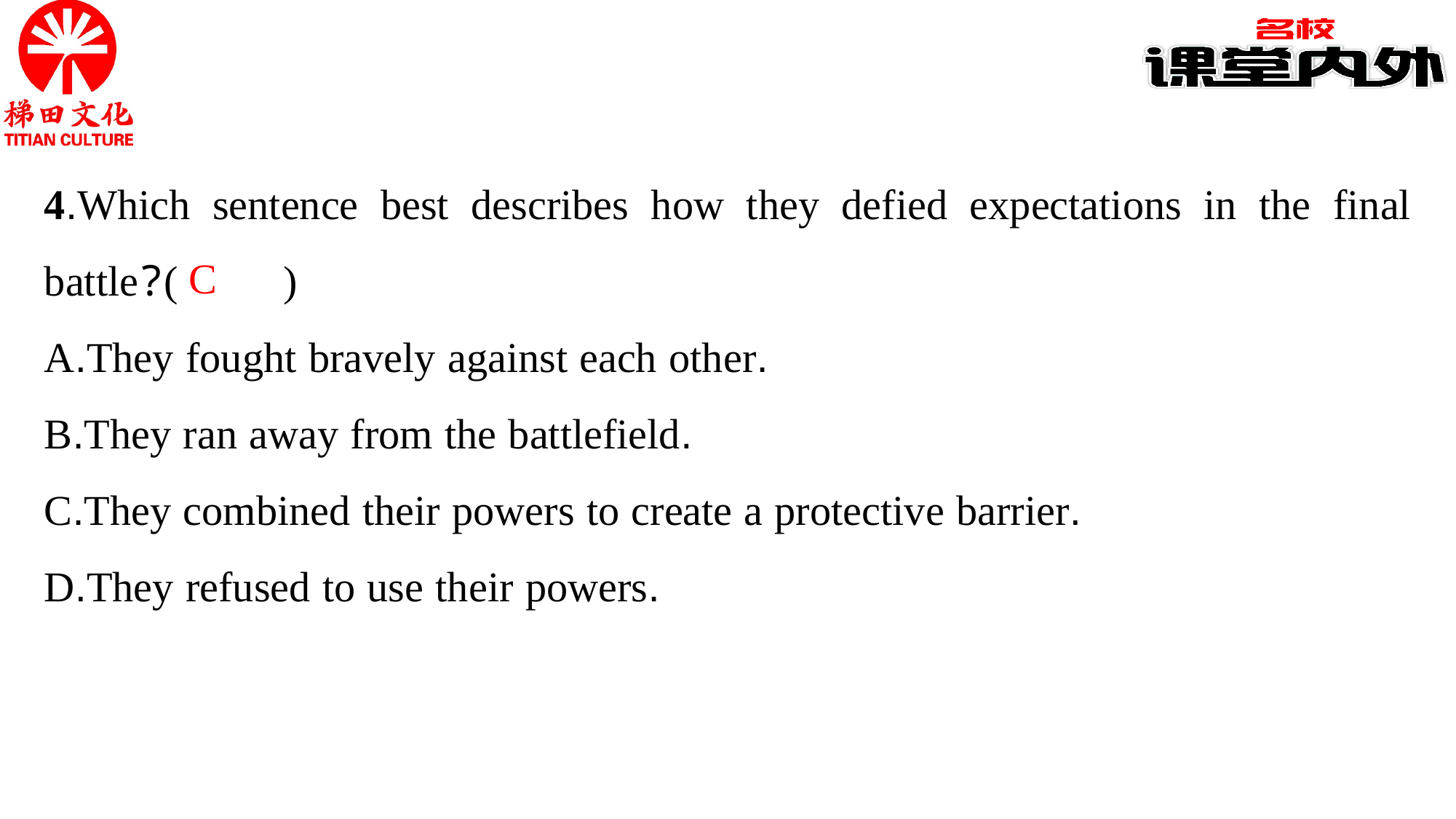

4.Which sentence best describes how they defied expectations in the final battle?(　　)
A.They fought bravely against each other.
B.They ran away from the battlefield.
C.They combined their powers to create a protective barrier.
D.They refused to use their powers.
C